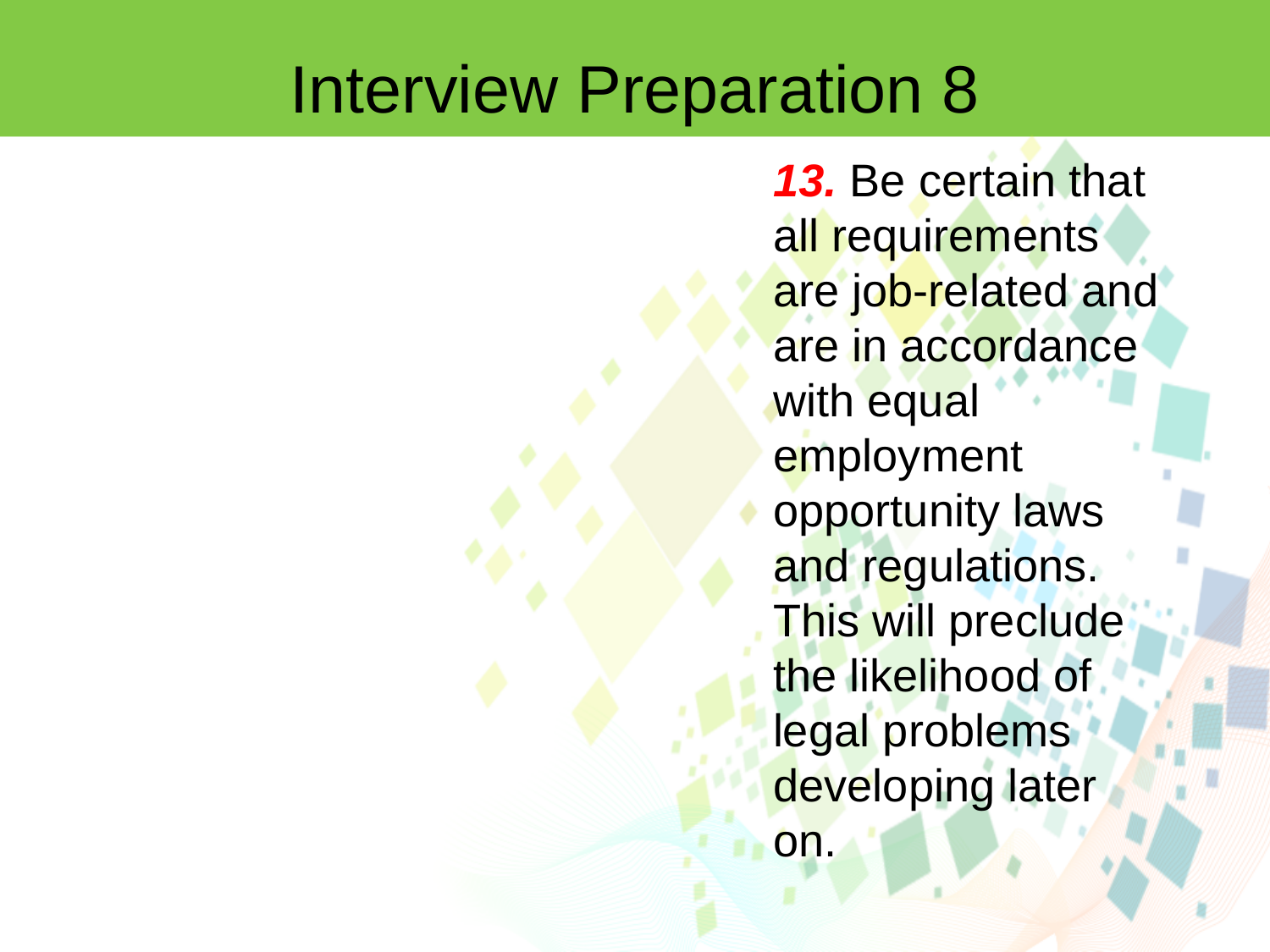

Interview Preparation 8
13. Be certain that all requirements are job-related and are in accordance with equal employment
opportunity laws and regulations. This will preclude the likelihood of legal problems developing later on.